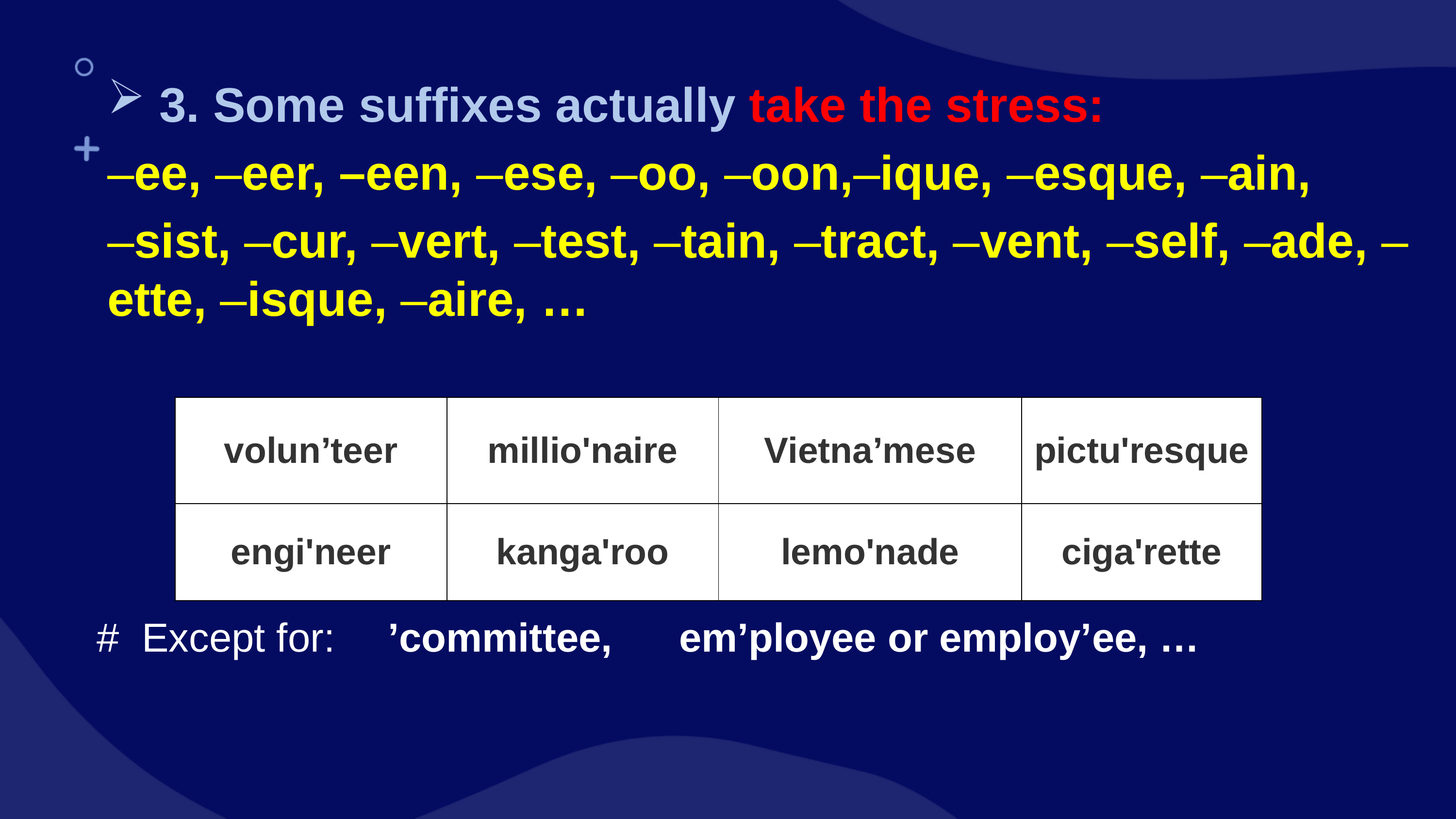

3. Some suffixes actually take the stress:
–ee, –eer, –een, –ese, –oo, –oon,–ique, –esque, –ain,
–sist, –cur, –vert, –test, –tain, –tract, –vent, –self, –ade, –ette, –isque, –aire, …
| volun’teer | millio'naire | Vietna’mese | pictu'resque |
| --- | --- | --- | --- |
| engi'neer | kanga'roo | lemo'nade | ciga'rette |
#  Except for: 	’committee, 	em’ployee or employ’ee, …